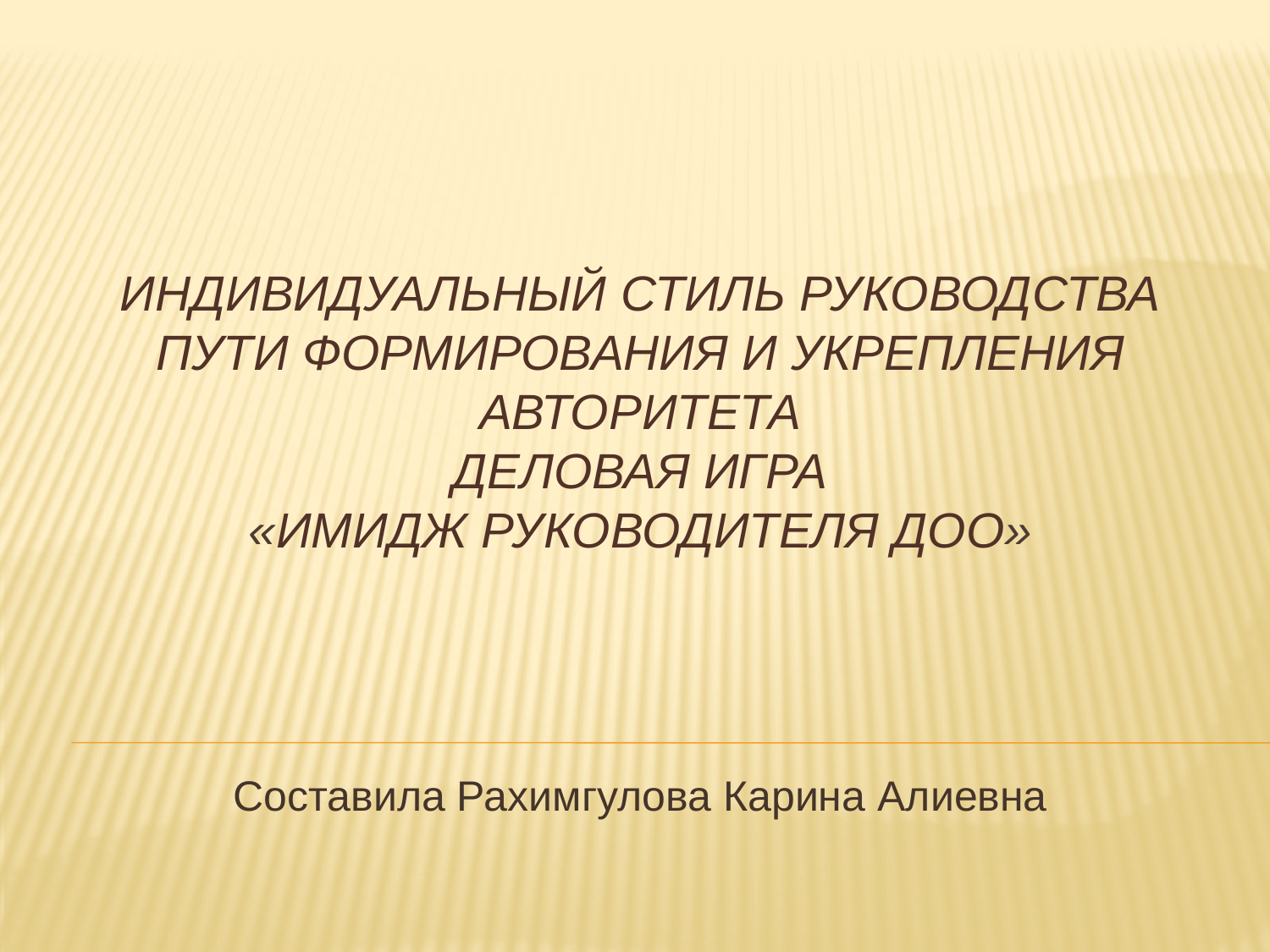

# Индивидуальный стиль руководства Пути формирования и укрепления авторитета Деловая игра «Имидж руководителя ДОо»
Составила Рахимгулова Карина Алиевна